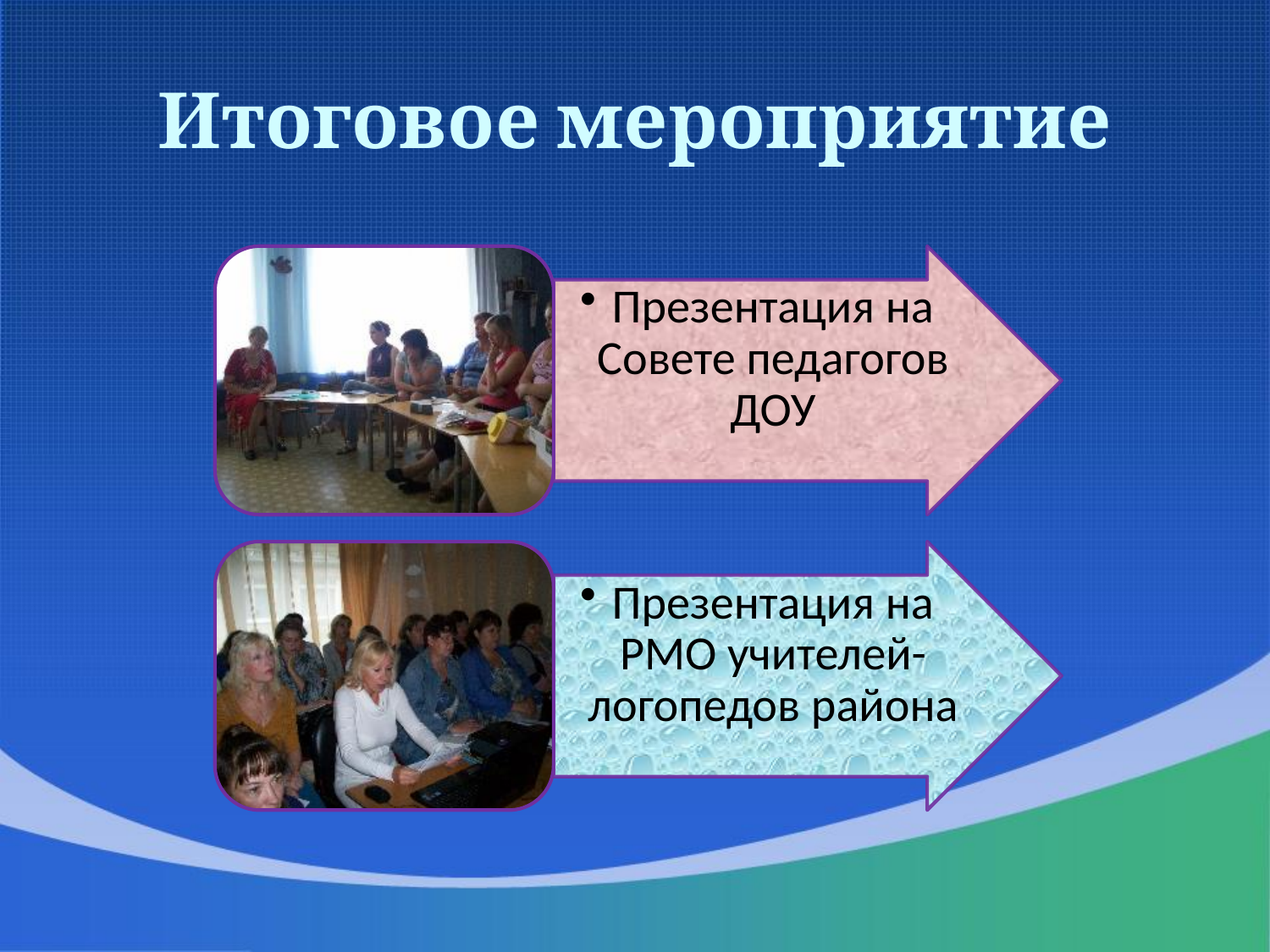

# Итоговое мероприятие

Презентация на Совете педагогов ДОУ

Презентация на РМО учителей-логопедов района